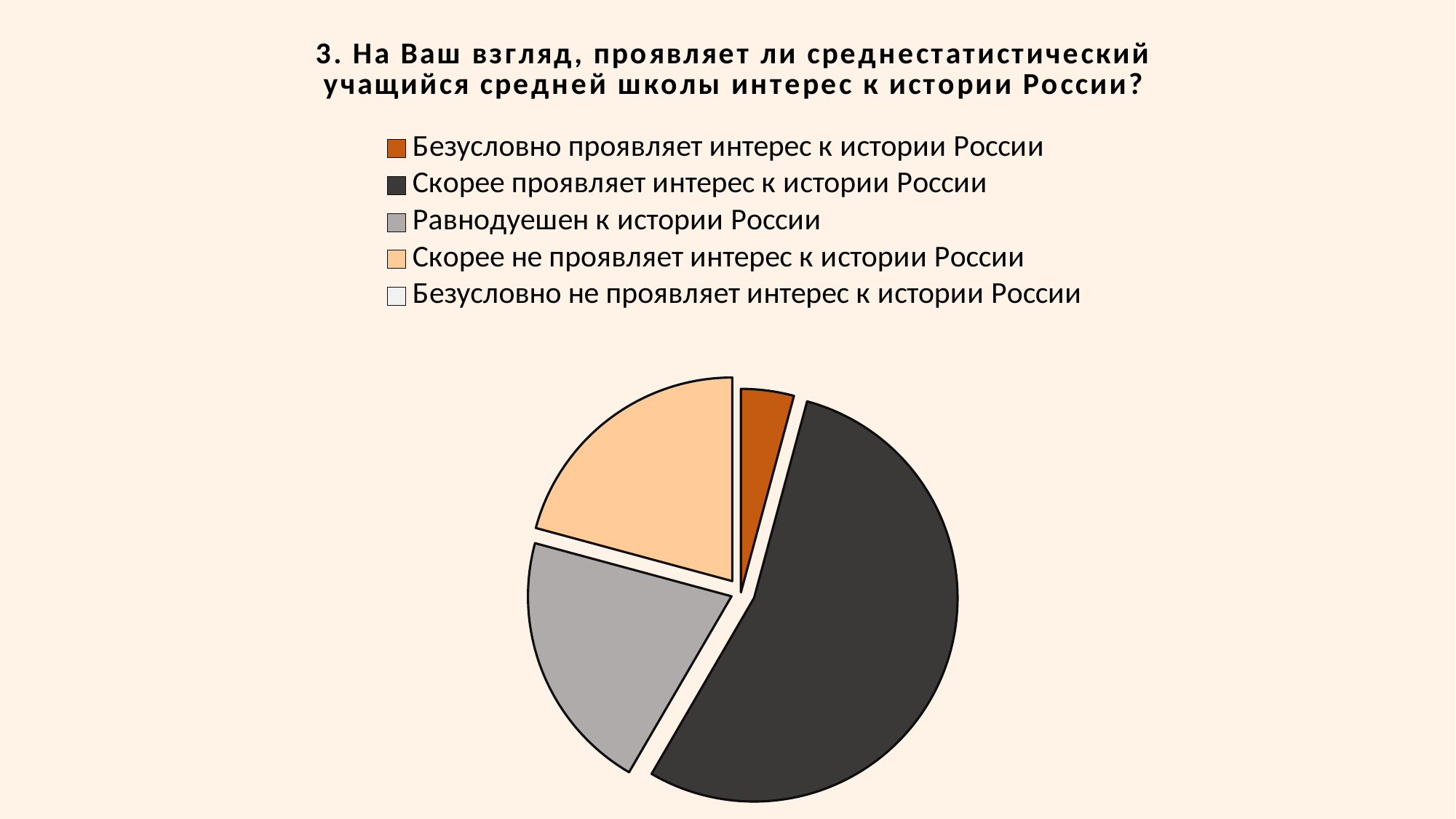

### Chart: 3. На Ваш взгляд, проявляет ли среднестатистический учащийся средней школы интерес к истории России?

| Category | На Ваш взгляд, проявляет ли среднестатистический учащийся средней школы интерес к истории России? |
|---|---|
| Безусловно проявляет интерес к истории России | 0.042 |
| Скорее проявляет интерес к истории России | 0.542 |
| Равнодуешен к истории России | 0.208 |
| Скорее не проявляет интерес к истории России | 0.208 |
| Безусловно не проявляет интерес к истории России | 0.0 |